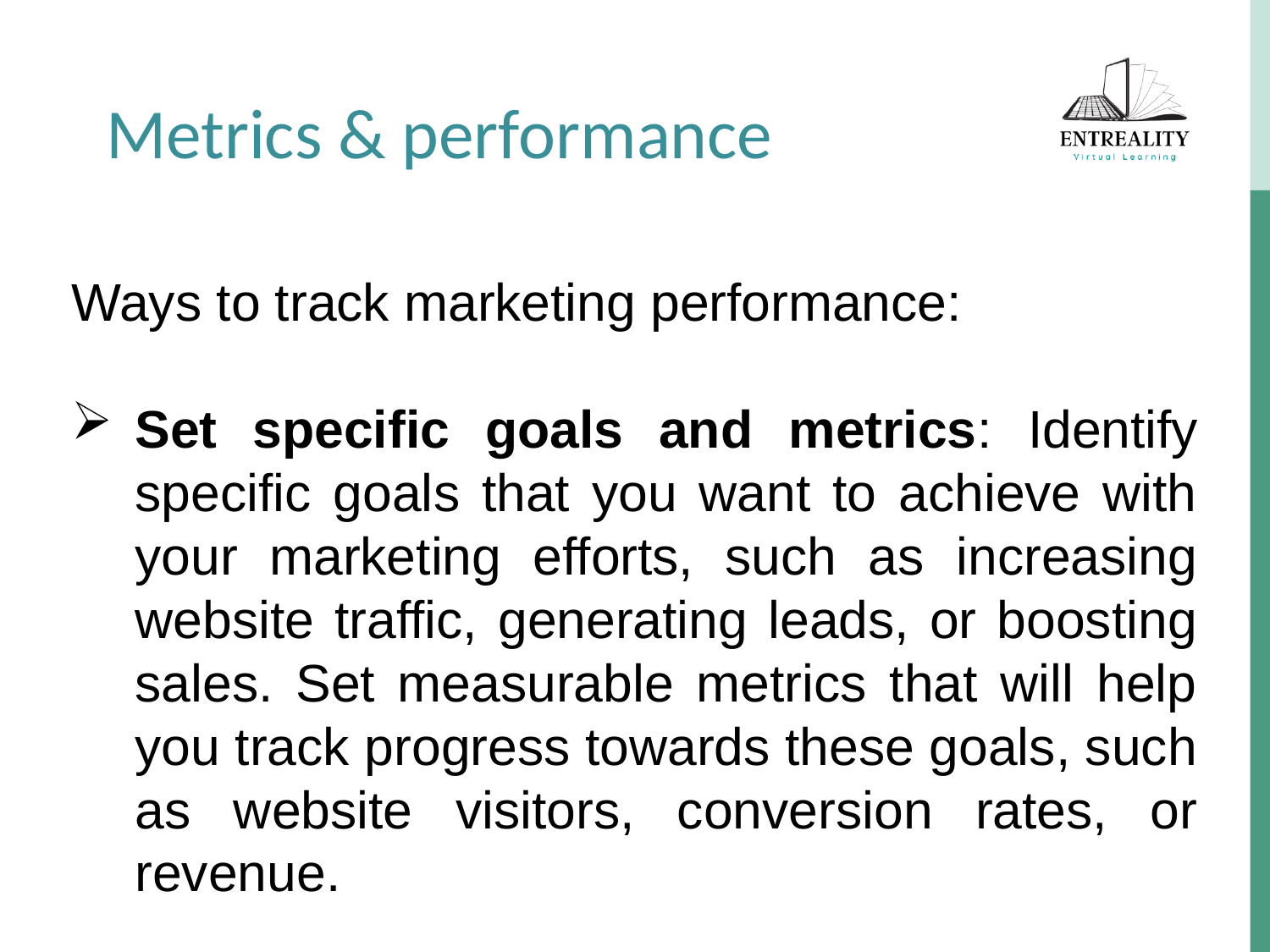

Metrics & performance

Ways to track marketing performance:

Set specific goals and metrics: Identify specific goals that you want to achieve with your marketing efforts, such as increasing website traffic, generating leads, or boosting sales. Set measurable metrics that will help you track progress towards these goals, such as website visitors, conversion rates, or revenue.